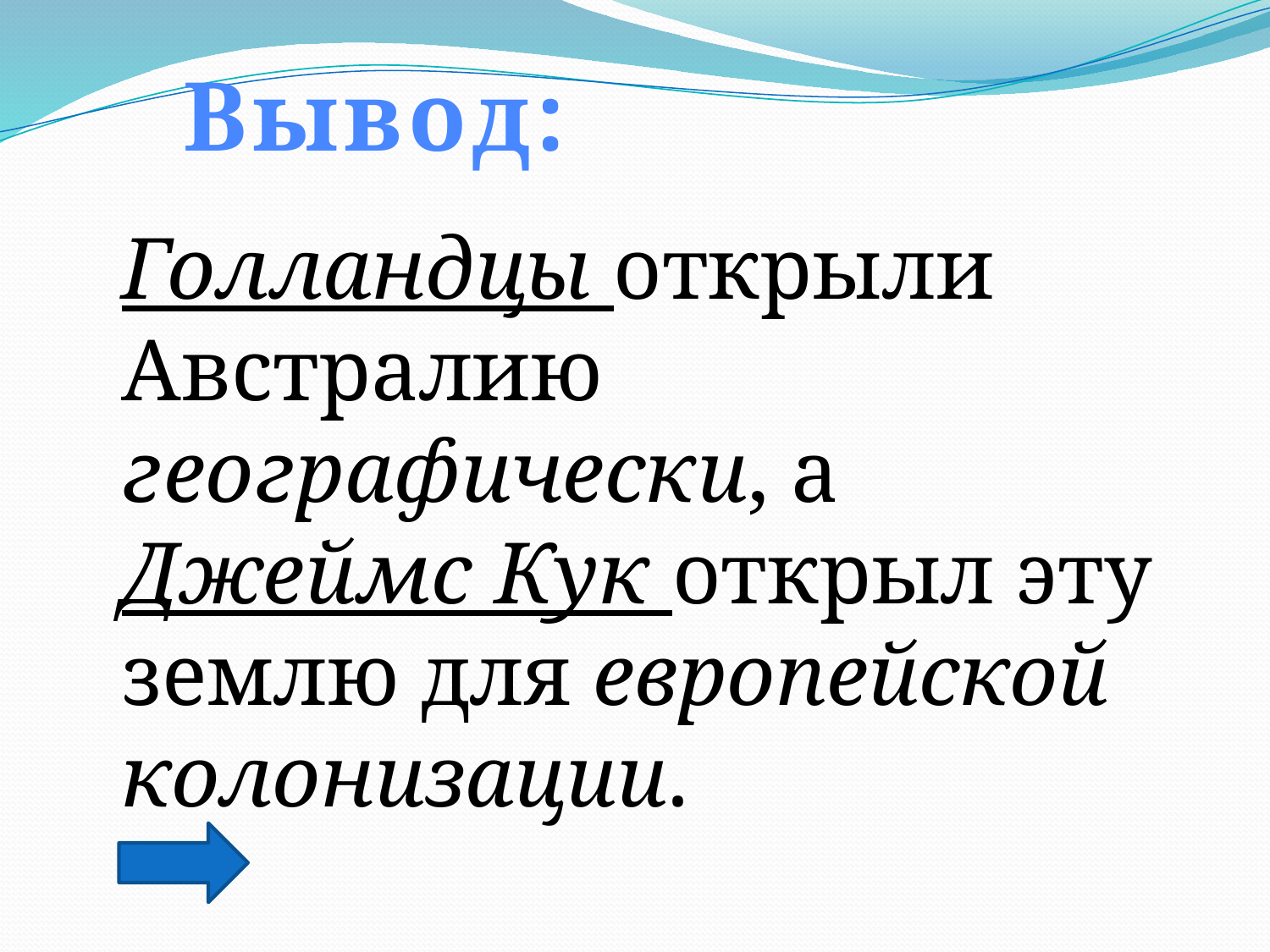

Вывод:

Голландцы открыли Австралию географически, а Джеймс Кук открыл эту землю для европейской колонизации.